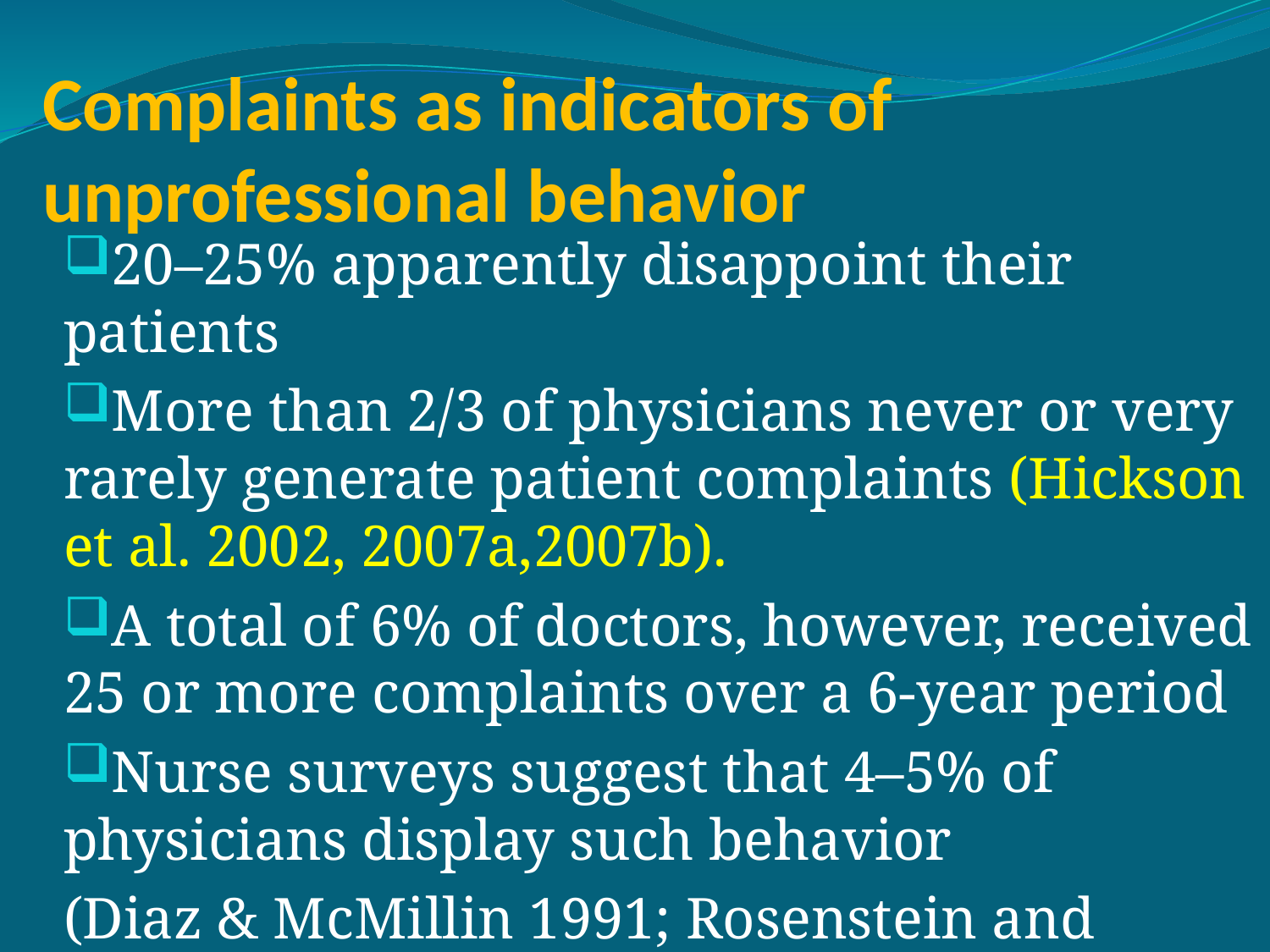

# Complaints as indicators of unprofessional behavior
20–25% apparently disappoint their patients
More than 2/3 of physicians never or very rarely generate patient complaints (Hickson et al. 2002, 2007a,2007b).
A total of 6% of doctors, however, received 25 or more complaints over a 6-year period
Nurse surveys suggest that 4–5% of physicians display such behavior
(Diaz & McMillin 1991; Rosenstein and O’Daniel 2005a)